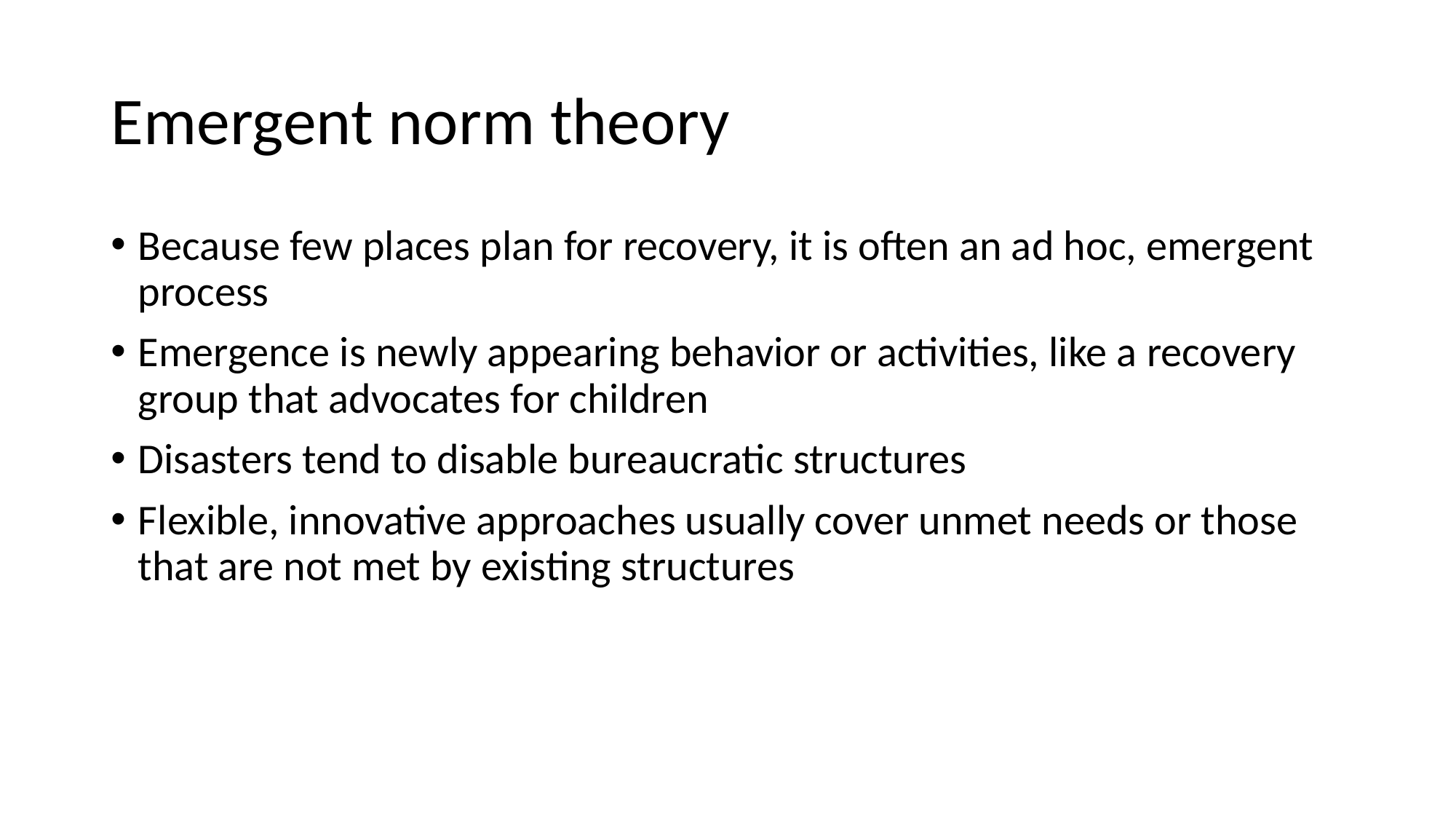

# Emergent norm theory
Because few places plan for recovery, it is often an ad hoc, emergent process
Emergence is newly appearing behavior or activities, like a recovery group that advocates for children
Disasters tend to disable bureaucratic structures
Flexible, innovative approaches usually cover unmet needs or those that are not met by existing structures